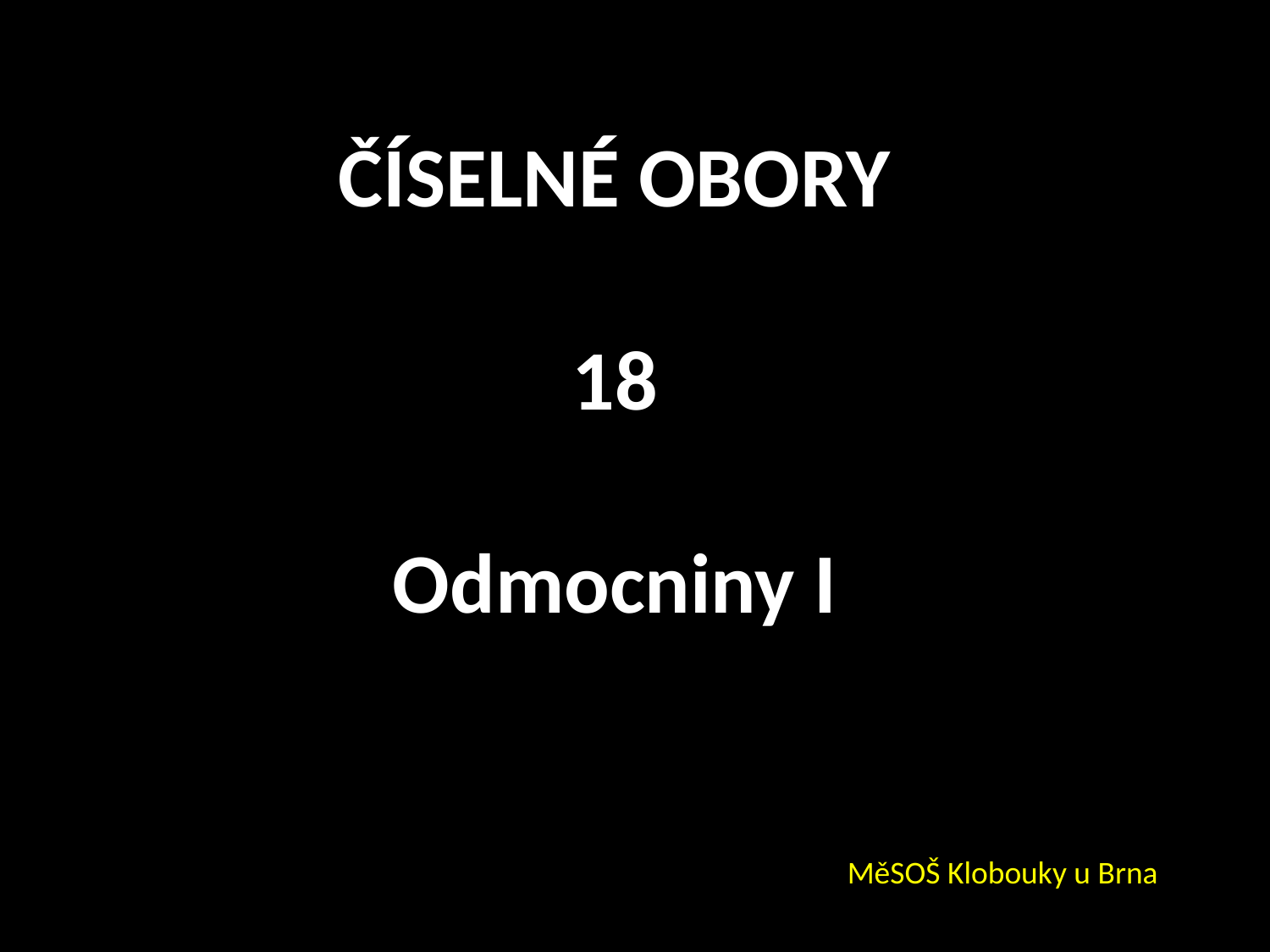

ČÍSELNÉ OBORY

18

Odmocniny I

MěSOŠ Klobouky u Brna